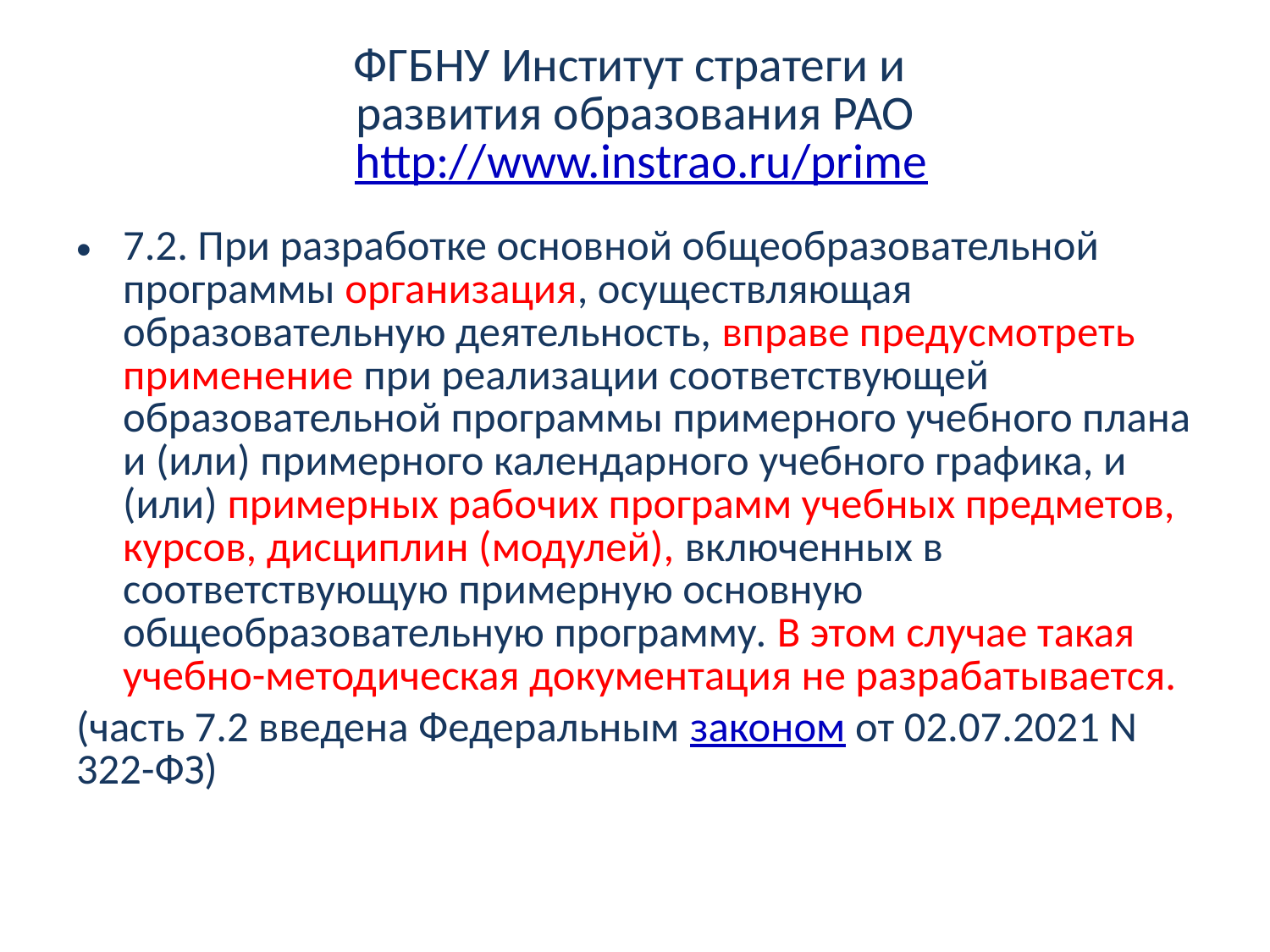

# ФГБНУ Институт стратеги и развития образования РАО http://www.instrao.ru/prime
7.2. При разработке основной общеобразовательной программы организация, осуществляющая образовательную деятельность, вправе предусмотреть применение при реализации соответствующей образовательной программы примерного учебного плана и (или) примерного календарного учебного графика, и (или) примерных рабочих программ учебных предметов, курсов, дисциплин (модулей), включенных в соответствующую примерную основную общеобразовательную программу. В этом случае такая учебно-методическая документация не разрабатывается.
(часть 7.2 введена Федеральным законом от 02.07.2021 N 322-ФЗ)